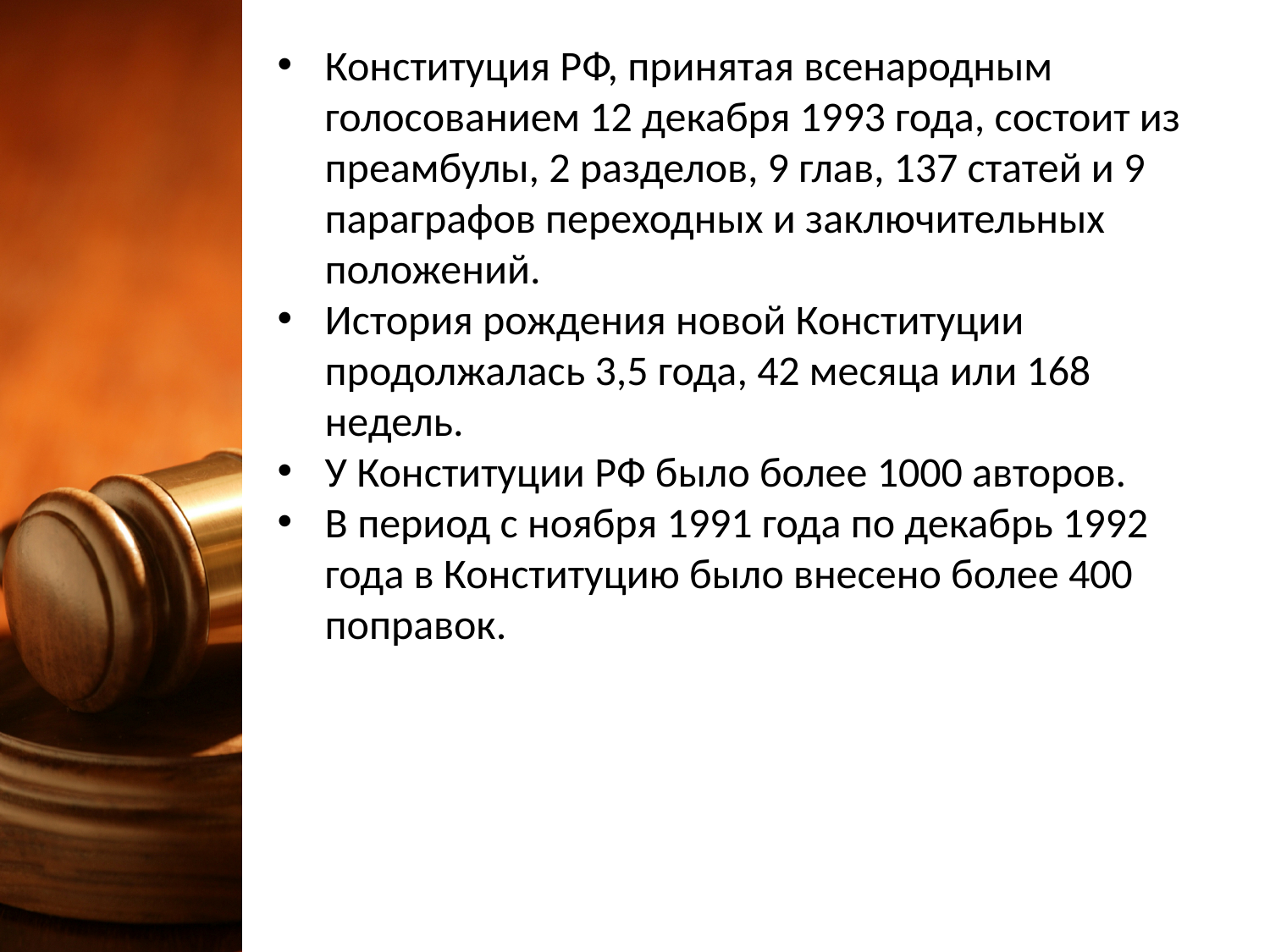

Конституция РФ, принятая всенародным голосованием 12 декабря 1993 года, состоит из преамбулы, 2 разделов, 9 глав, 137 статей и 9 параграфов переходных и заключительных положений.
История рождения новой Конституции продолжалась 3,5 года, 42 месяца или 168 недель.
У Конституции РФ было более 1000 авторов.
В период с ноября 1991 года по декабрь 1992 года в Конституцию было внесено более 400 поправок.